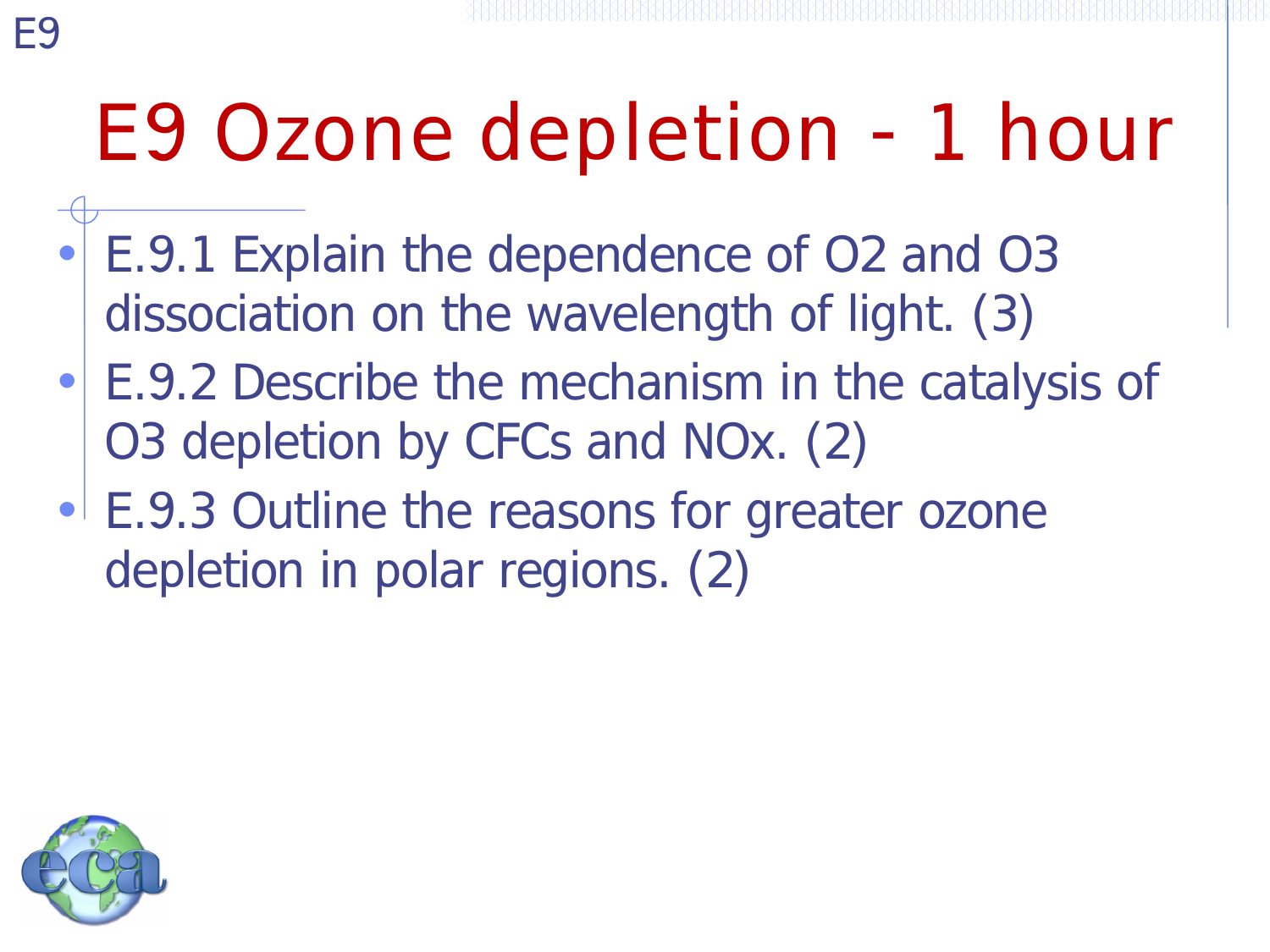

# E9 Ozone depletion - 1 hour
E.9.1 Explain the dependence of O2 and O3 dissociation on the wavelength of light. (3)
E.9.2 Describe the mechanism in the catalysis of O3 depletion by CFCs and NOx. (2)
E.9.3 Outline the reasons for greater ozone depletion in polar regions. (2)